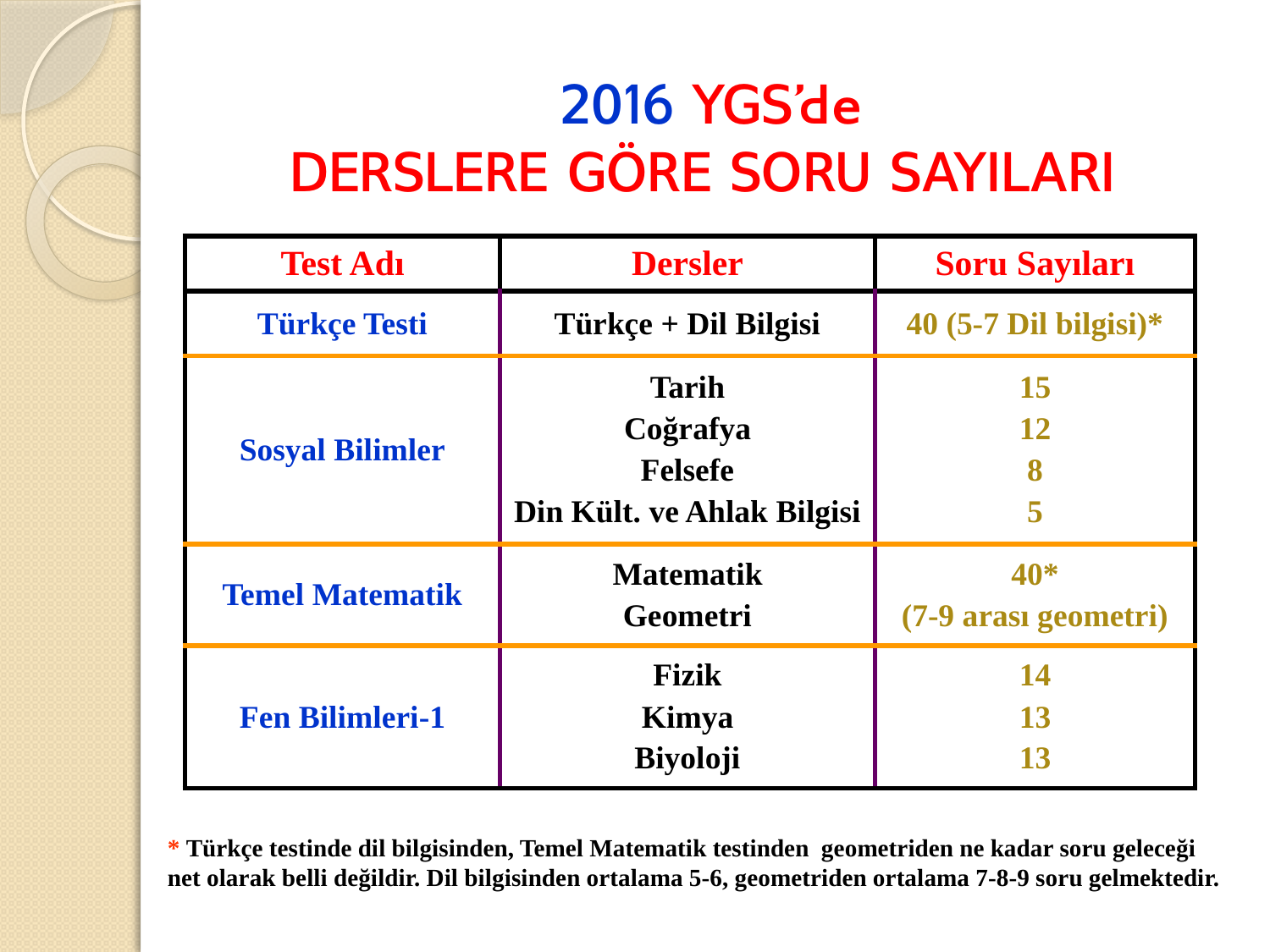

# 2016 YGS’de DERSLERE GÖRE SORU SAYILARI
| Test Adı | Dersler | Soru Sayıları |
| --- | --- | --- |
| Türkçe Testi | Türkçe + Dil Bilgisi | 40 (5-7 Dil bilgisi)\* |
| Sosyal Bilimler | Tarih Coğrafya Felsefe Din Kült. ve Ahlak Bilgisi | 15 12 8 5 |
| Temel Matematik | Matematik Geometri | 40\* (7-9 arası geometri) |
| Fen Bilimleri-1 | Fizik Kimya Biyoloji | 14 13 13 |
* Türkçe testinde dil bilgisinden, Temel Matematik testinden  geometriden ne kadar soru geleceği net olarak belli değildir. Dil bilgisinden ortalama 5-6, geometriden ortalama 7-8-9 soru gelmektedir.